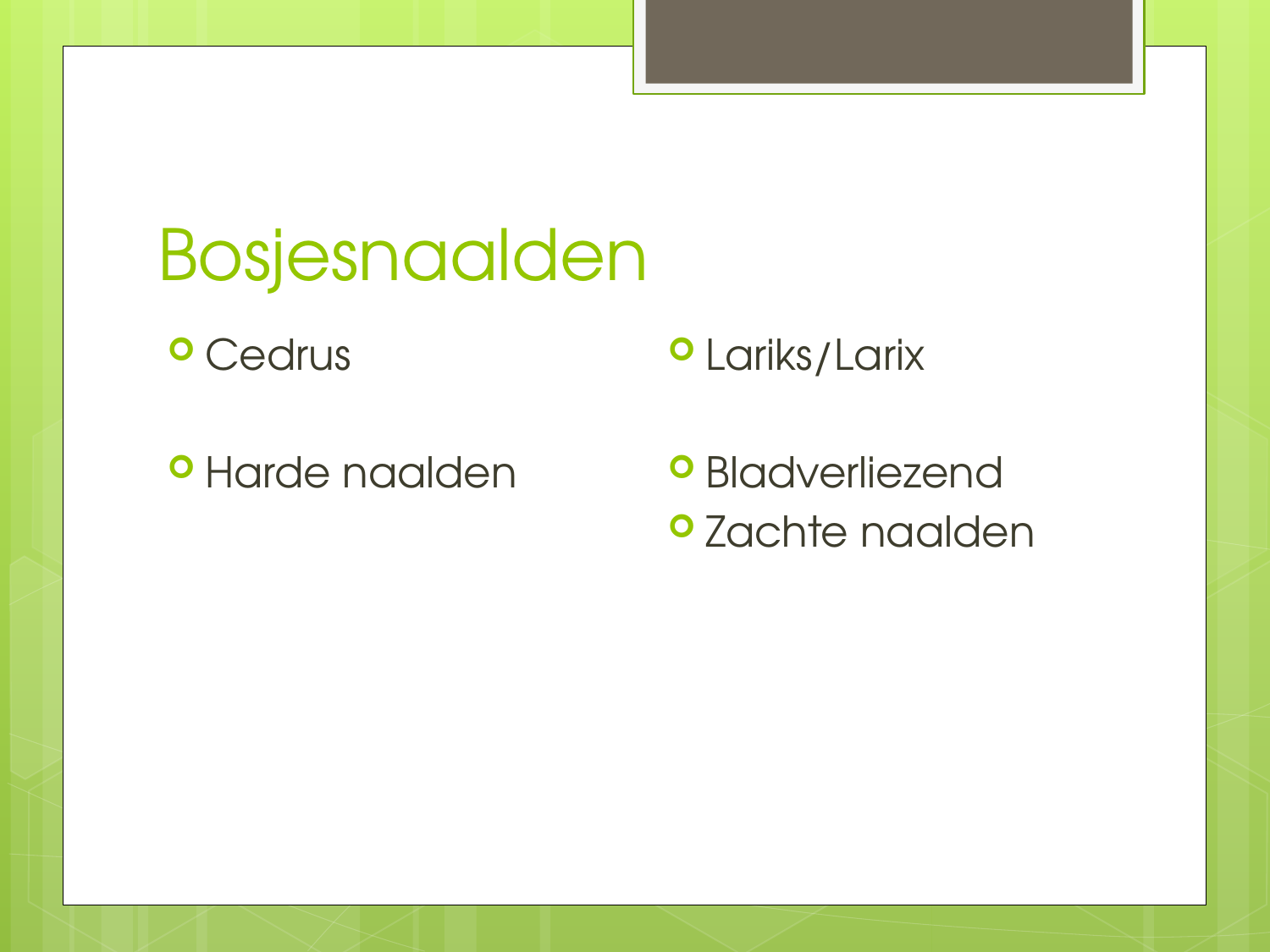

# Bosjesnaalden
Lariks/Larix

Bladverliezend
Zachte naalden
Cedrus

Harde naalden